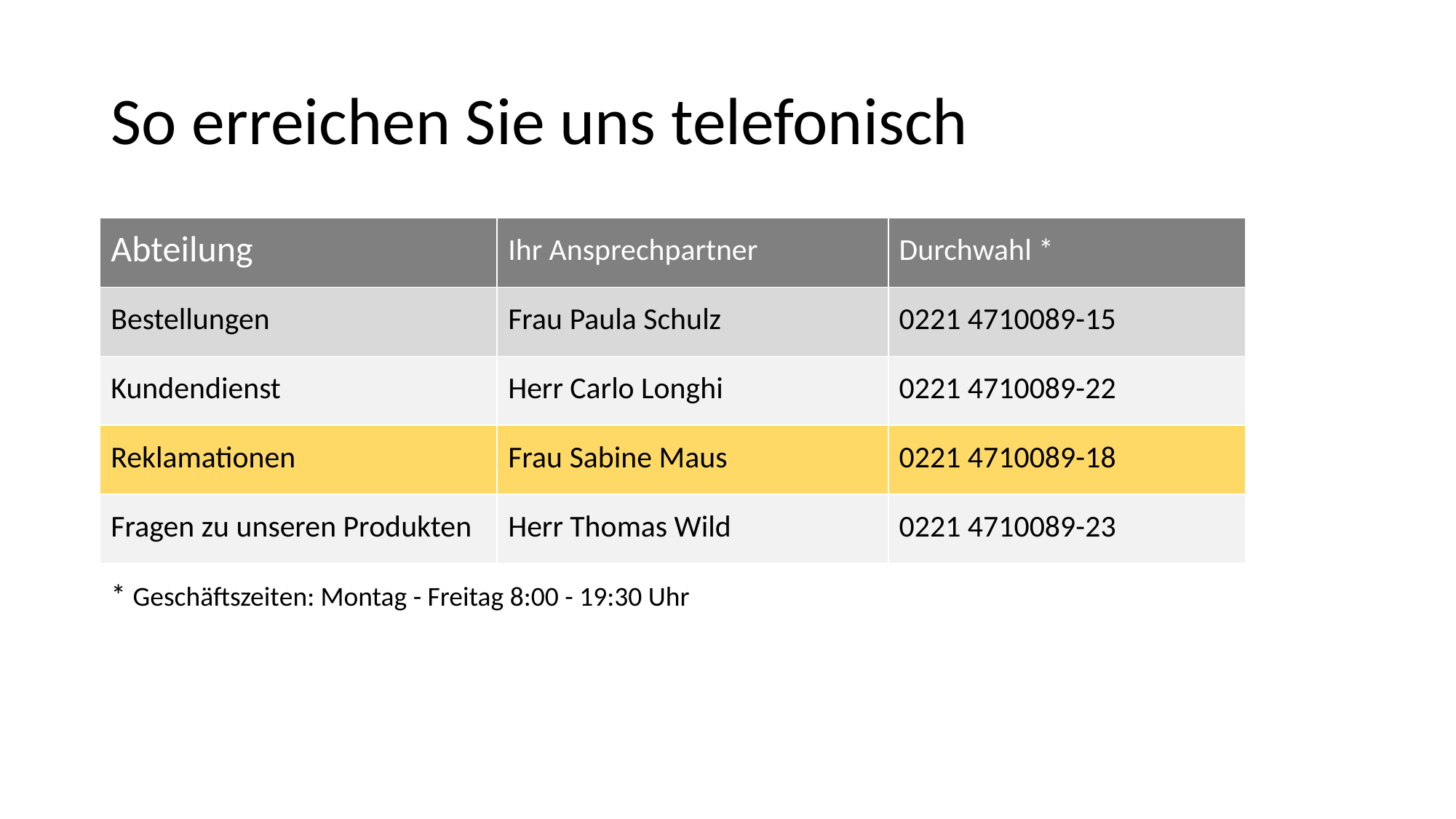

# So erreichen Sie uns telefonisch
| Abteilung | Ihr Ansprechpartner | Durchwahl \* |
| --- | --- | --- |
| Bestellungen | Frau Paula Schulz | 0221 4710089-15 |
| Kundendienst | Herr Carlo Longhi | 0221 4710089-22 |
| Reklamationen | Frau Sabine Maus | 0221 4710089-18 |
| Fragen zu unseren Produkten | Herr Thomas Wild | 0221 4710089-23 |
| \* Geschäftszeiten: Montag - Freitag 8:00 - 19:30 Uhr |  |  |